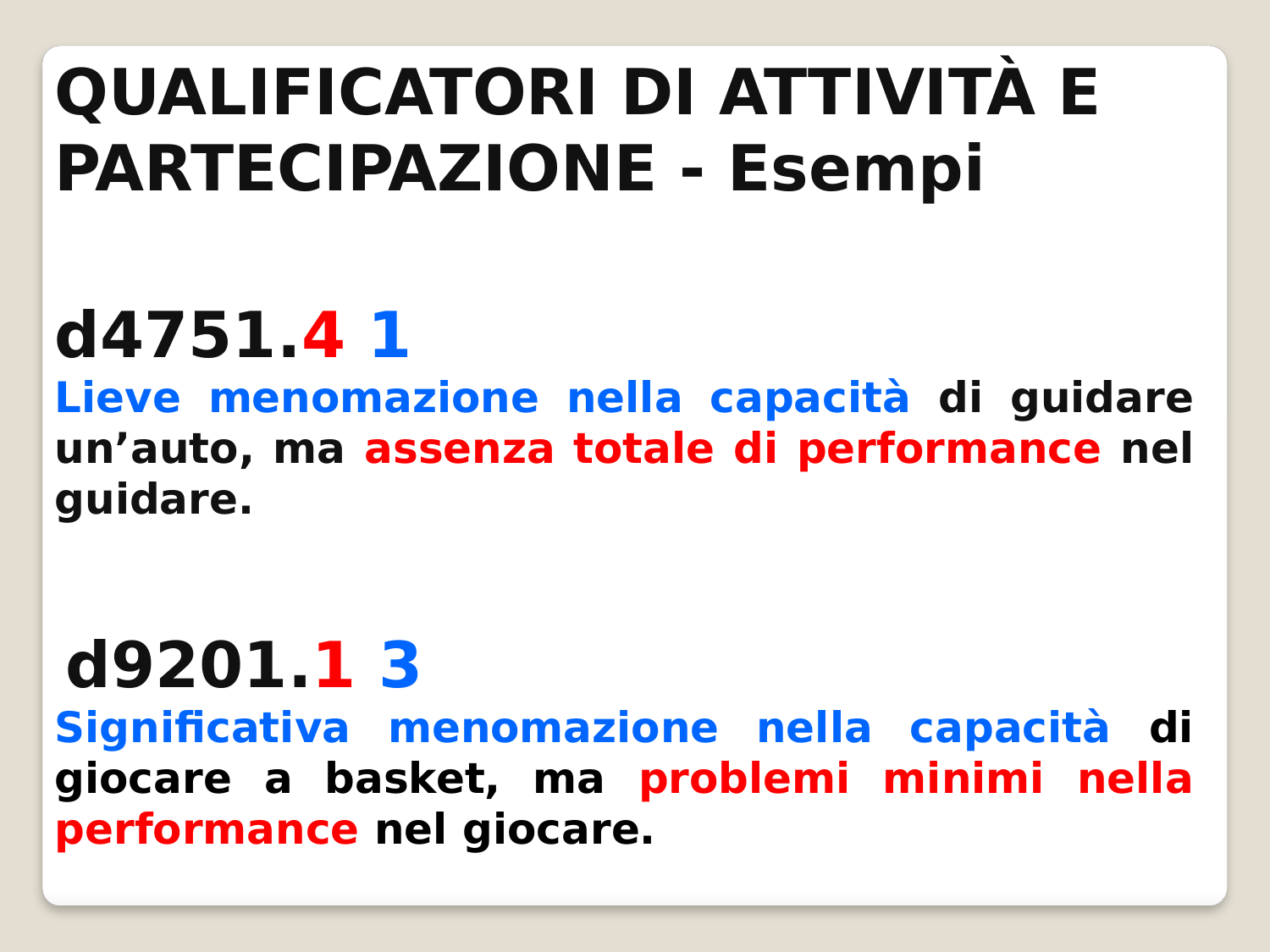

QUALIFICATORI DI ATTIVITÀ E PARTECIPAZIONE - Esempi

d4751.4 1
Lieve menomazione nella capacità di guidare un’auto, ma assenza totale di performance nel guidare.

 d9201.1 3
Significativa menomazione nella capacità di giocare a basket, ma problemi minimi nella performance nel giocare.